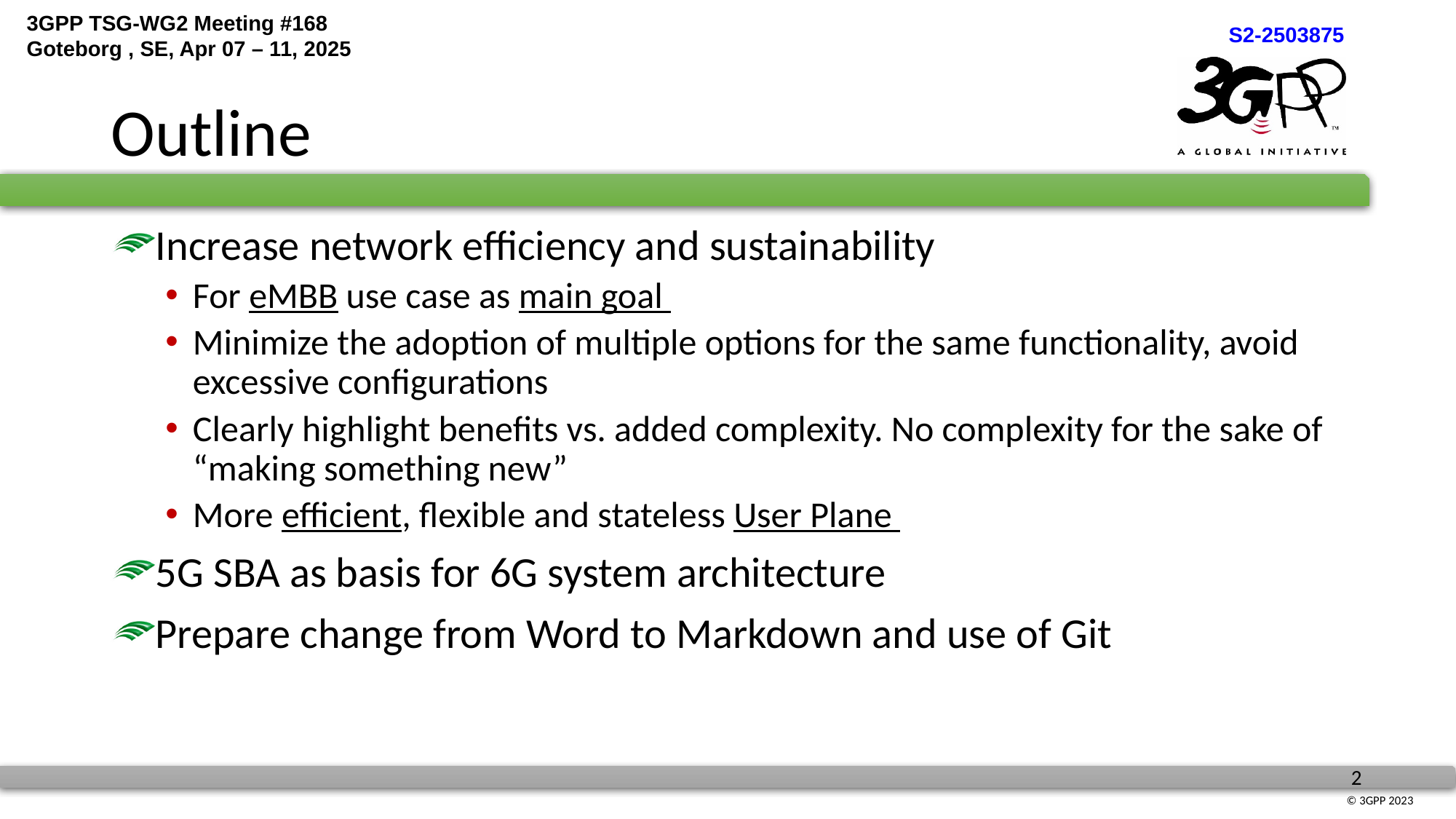

# Outline
Increase network efficiency and sustainability
For eMBB use case as main goal
Minimize the adoption of multiple options for the same functionality, avoid excessive configurations
Clearly highlight benefits vs. added complexity. No complexity for the sake of “making something new”
More efficient, flexible and stateless User Plane
5G SBA as basis for 6G system architecture
Prepare change from Word to Markdown and use of Git